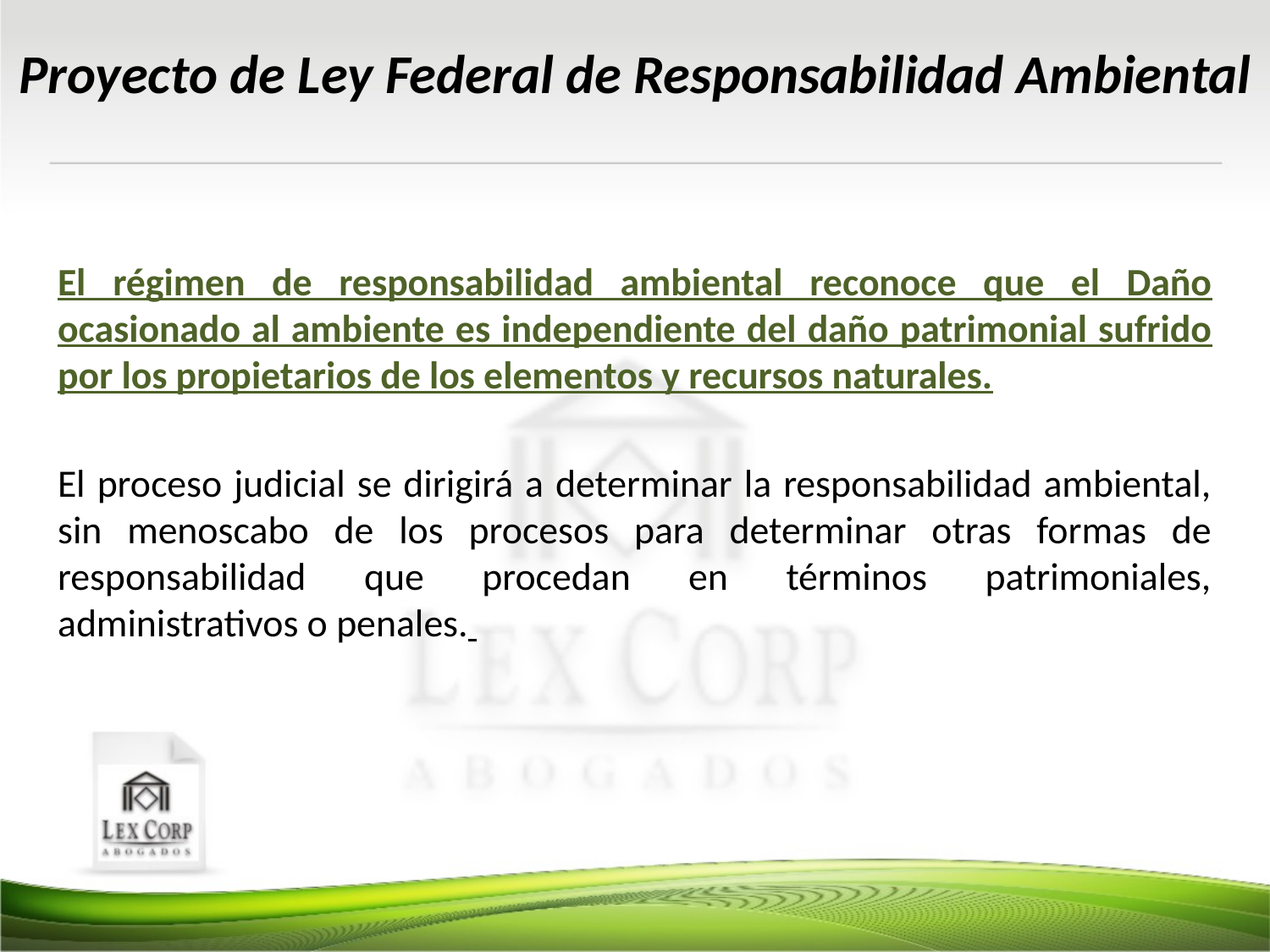

Proyecto de Ley Federal de Responsabilidad Ambiental

El régimen de responsabilidad ambiental reconoce que el Daño ocasionado al ambiente es independiente del daño patrimonial sufrido por los propietarios de los elementos y recursos naturales.

El proceso judicial se dirigirá a determinar la responsabilidad ambiental, sin menoscabo de los procesos para determinar otras formas de responsabilidad que procedan en términos patrimoniales, administrativos o penales.